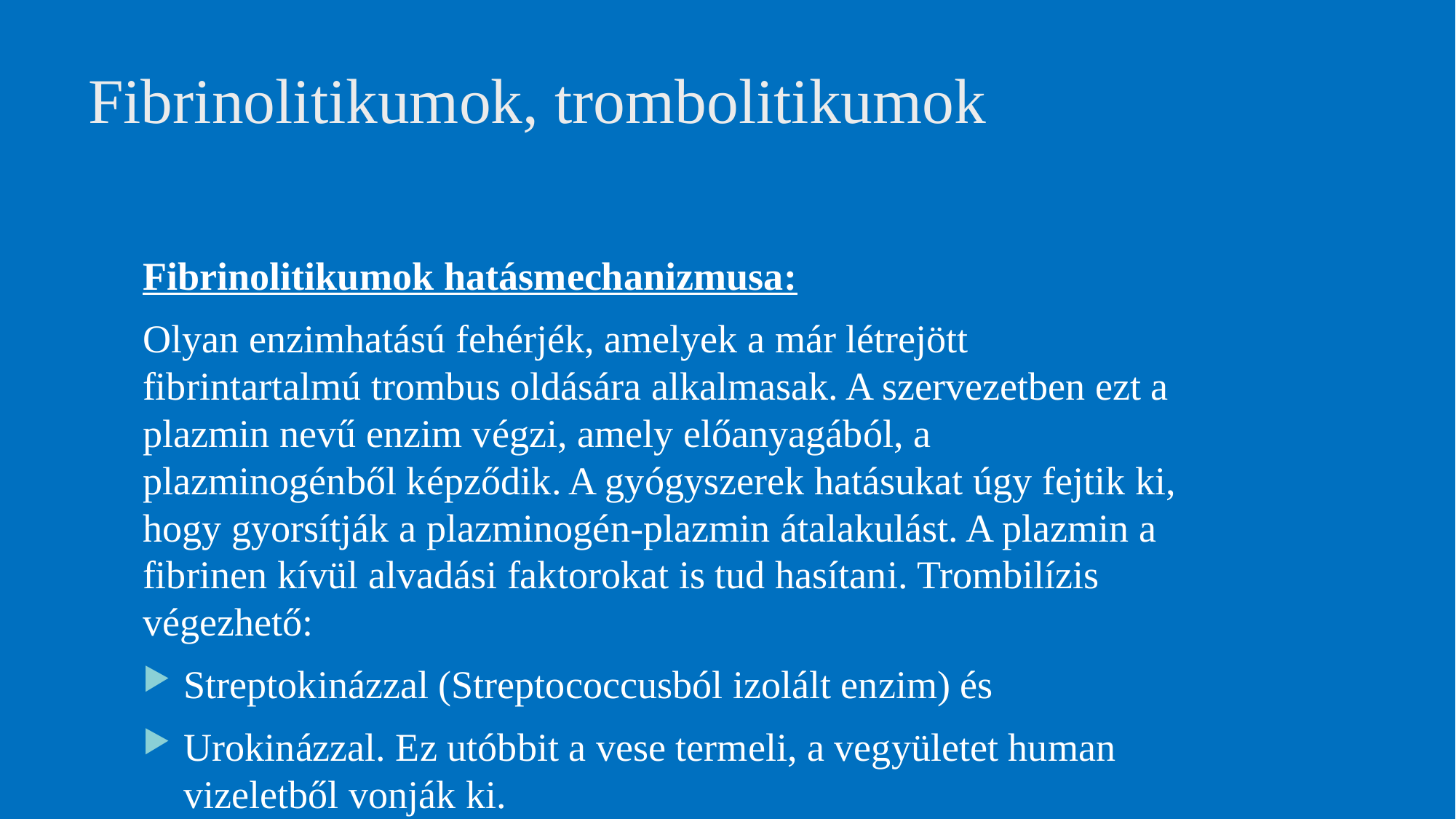

# Fibrinolitikumok, trombolitikumok
Fibrinolitikumok hatásmechanizmusa:
Olyan enzimhatású fehérjék, amelyek a már létrejött fibrintartalmú trombus oldására alkalmasak. A szervezetben ezt a plazmin nevű enzim végzi, amely előanyagából, a plazminogénből képződik. A gyógyszerek hatásukat úgy fejtik ki, hogy gyorsítják a plazminogén-plazmin átalakulást. A plazmin a fibrinen kívül alvadási faktorokat is tud hasítani. Trombilízis végezhető:
Streptokinázzal (Streptococcusból izolált enzim) és
Urokinázzal. Ez utóbbit a vese termeli, a vegyületet human vizeletből vonják ki.